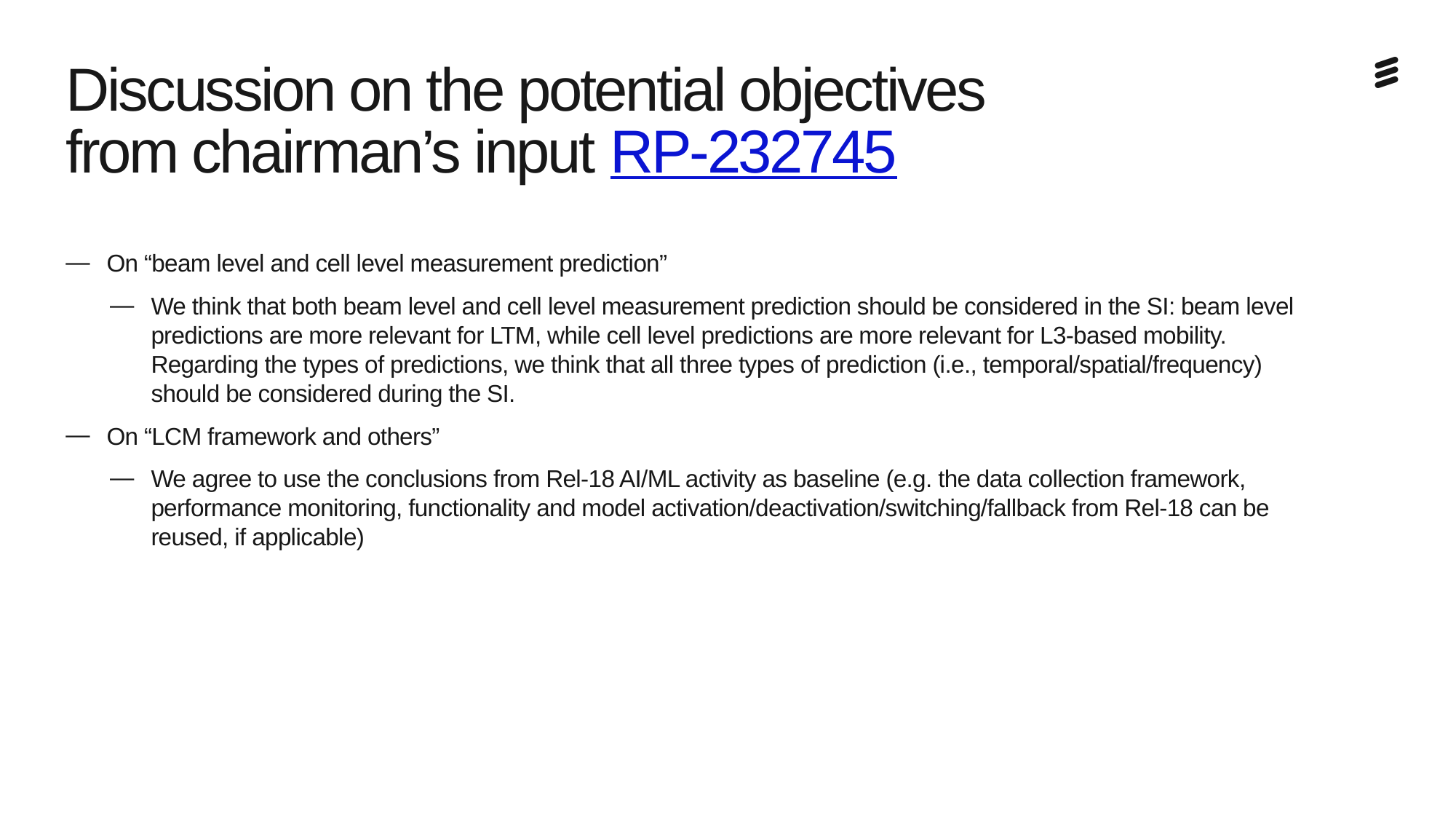

# Discussion on the potential objectives from chairman’s input RP-232745
On “beam level and cell level measurement prediction”
We think that both beam level and cell level measurement prediction should be considered in the SI: beam level predictions are more relevant for LTM, while cell level predictions are more relevant for L3-based mobility.
Regarding the types of predictions, we think that all three types of prediction (i.e., temporal/spatial/frequency) should be considered during the SI.
On “LCM framework and others”
We agree to use the conclusions from Rel-18 AI/ML activity as baseline (e.g. the data collection framework, performance monitoring, functionality and model activation/deactivation/switching/fallback from Rel-18 can be reused, if applicable)